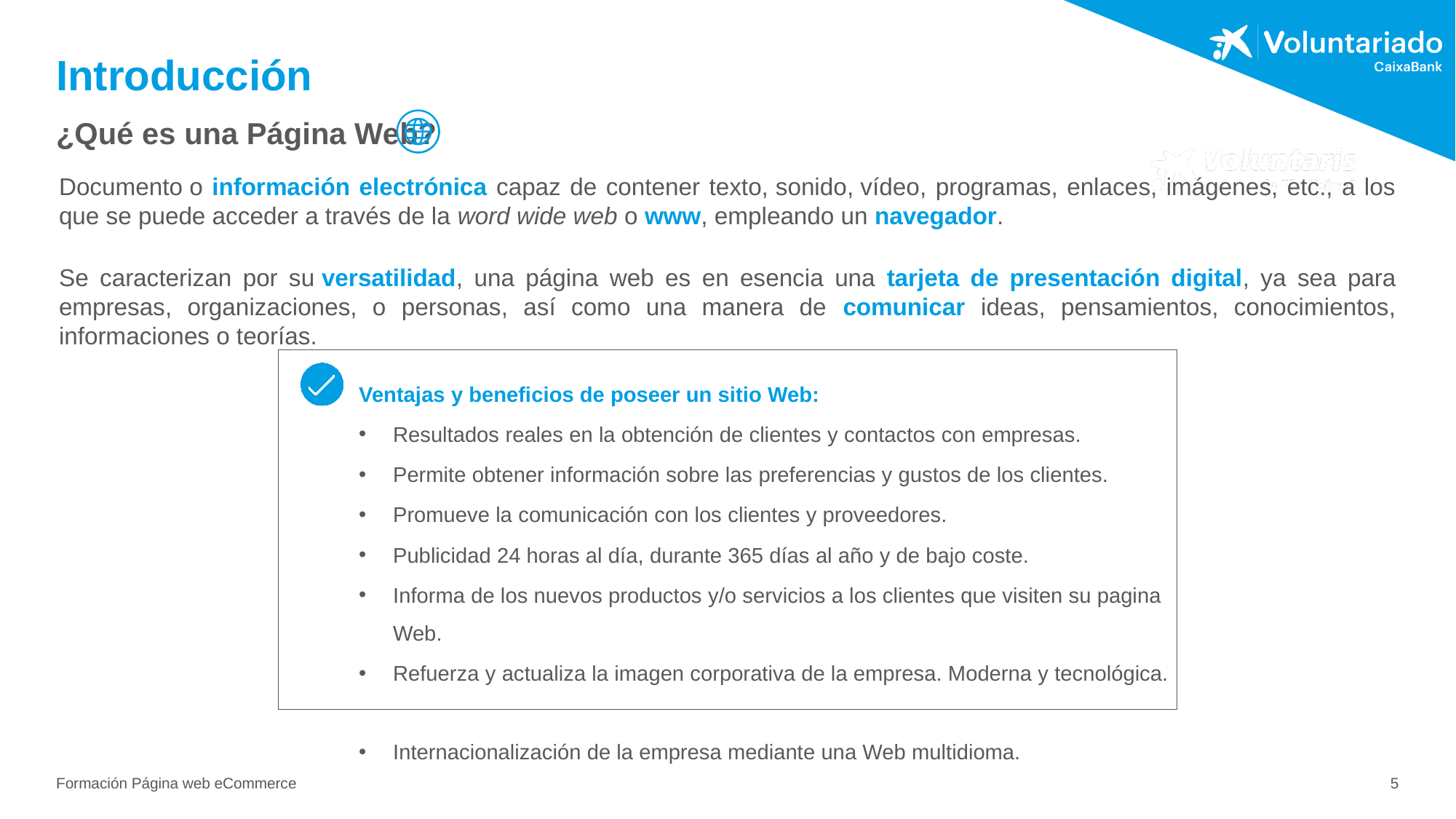

# Introducción

¿Qué es una Página Web?
Documento o información electrónica capaz de contener texto, sonido, vídeo, programas, enlaces, imágenes, etc., a los que se puede acceder a través de la word wide web o www, empleando un navegador.

Se caracterizan por su versatilidad, una página web es en esencia una tarjeta de presentación digital, ya sea para empresas, organizaciones, o personas, así como una manera de comunicar ideas, pensamientos, conocimientos, informaciones o teorías.

Ventajas y beneficios de poseer un sitio Web:
Resultados reales en la obtención de clientes y contactos con empresas.
Permite obtener información sobre las preferencias y gustos de los clientes.
Promueve la comunicación con los clientes y proveedores.
Publicidad 24 horas al día, durante 365 días al año y de bajo coste.
Informa de los nuevos productos y/o servicios a los clientes que visiten su pagina Web.
Refuerza y actualiza la imagen corporativa de la empresa. Moderna y tecnológica.
Internacionalización de la empresa mediante una Web multidioma.